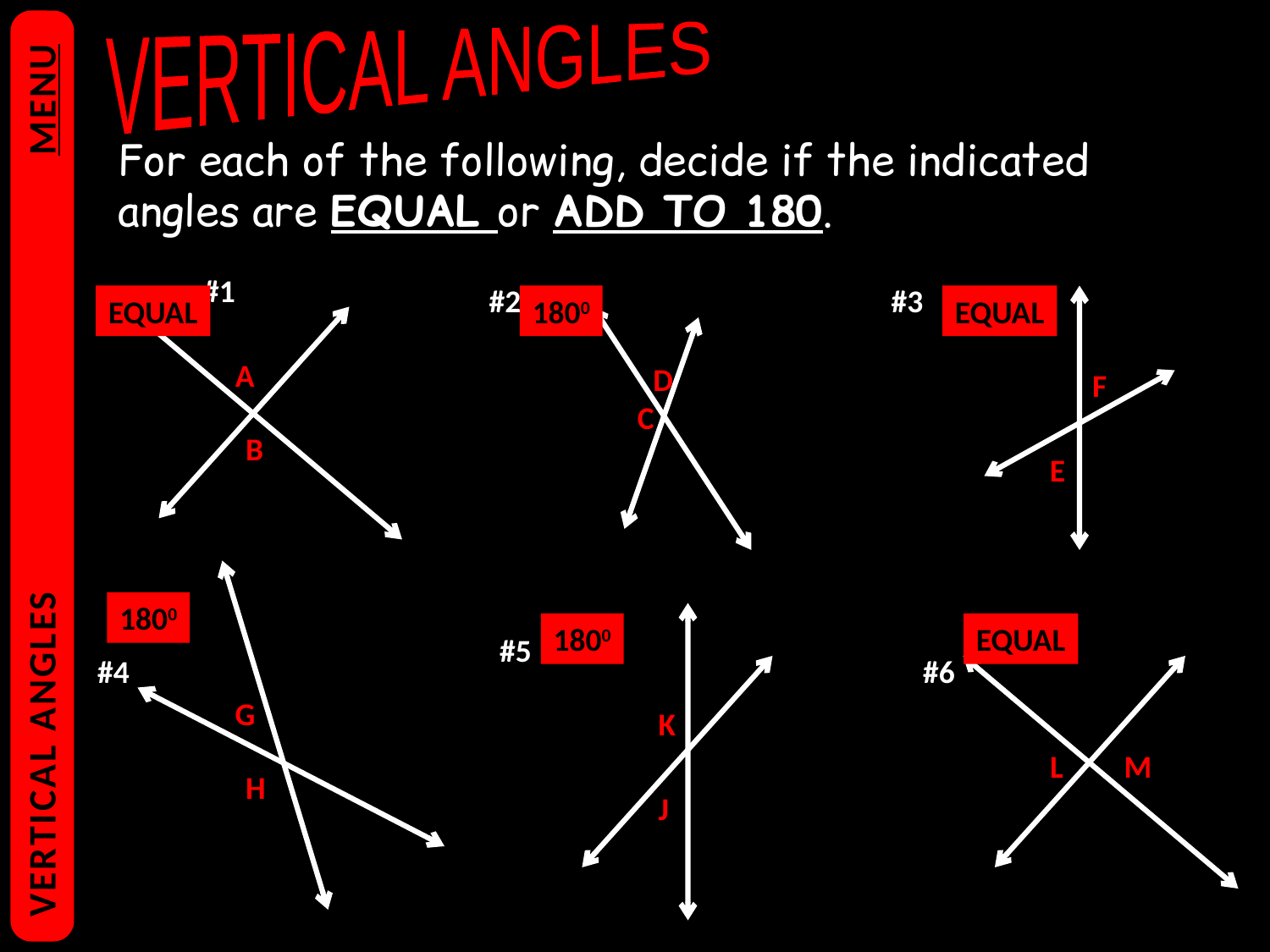

VERTICAL ANGLES
For each of the following, decide if the indicated angles are EQUAL or ADD TO 180.
#1
#2
#3
EQUAL
1800
EQUAL

A
D
F

C
B
E
VERTICAL ANGLES				MENU

1800

1800
EQUAL
#5
#4
#6

G
K
L
M
H
J